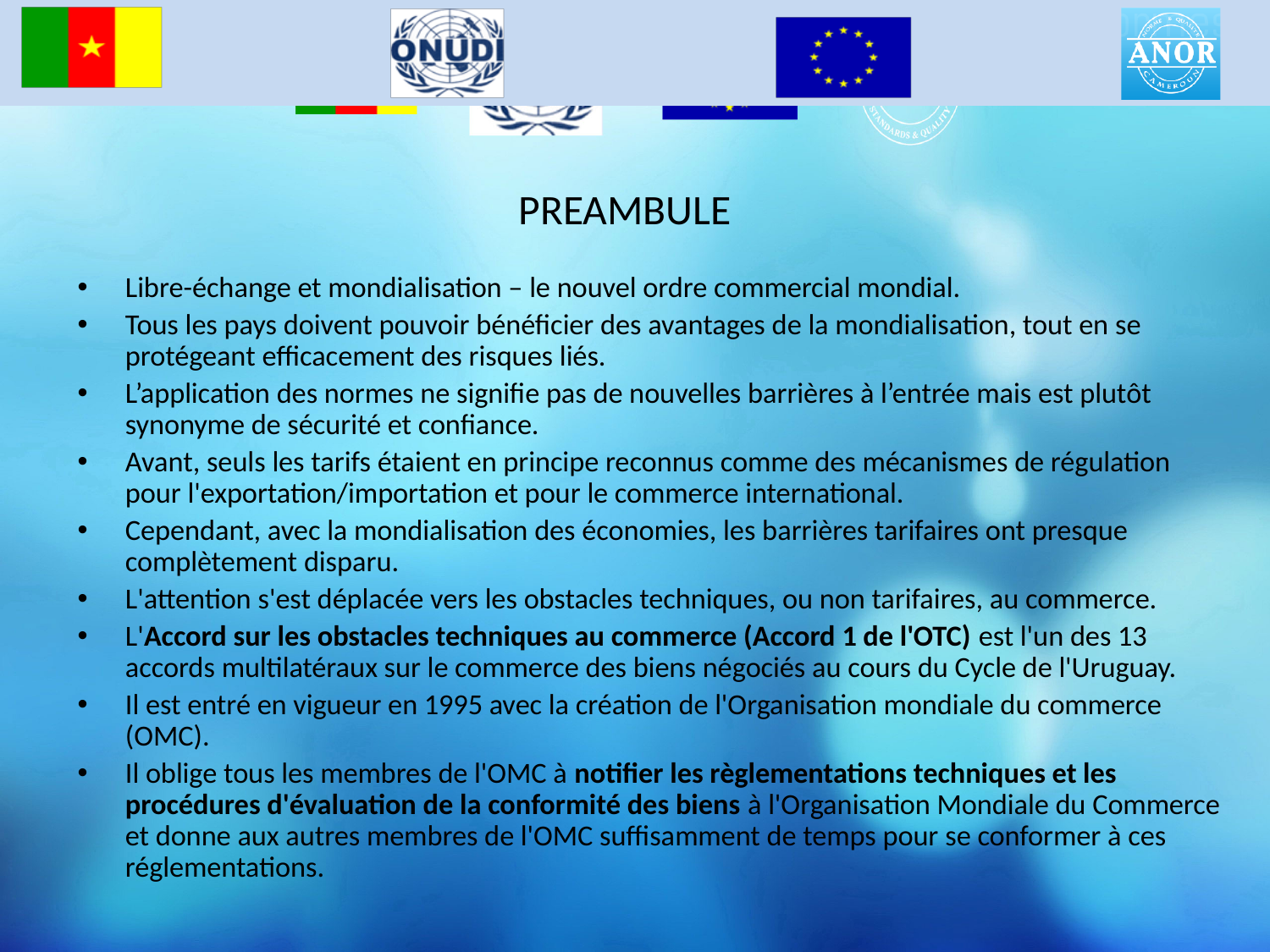

# PREAMBULE
Libre-échange et mondialisation – le nouvel ordre commercial mondial.
Tous les pays doivent pouvoir bénéficier des avantages de la mondialisation, tout en se protégeant efficacement des risques liés.
L’application des normes ne signifie pas de nouvelles barrières à l’entrée mais est plutôt synonyme de sécurité et confiance.
Avant, seuls les tarifs étaient en principe reconnus comme des mécanismes de régulation pour l'exportation/importation et pour le commerce international.
Cependant, avec la mondialisation des économies, les barrières tarifaires ont presque complètement disparu.
L'attention s'est déplacée vers les obstacles techniques, ou non tarifaires, au commerce.
L'Accord sur les obstacles techniques au commerce (Accord 1 de l'OTC) est l'un des 13 accords multilatéraux sur le commerce des biens négociés au cours du Cycle de l'Uruguay.
Il est entré en vigueur en 1995 avec la création de l'Organisation mondiale du commerce (OMC).
Il oblige tous les membres de l'OMC à notifier les règlementations techniques et les procédures d'évaluation de la conformité des biens à l'Organisation Mondiale du Commerce et donne aux autres membres de l'OMC suffisamment de temps pour se conformer à ces réglementations.